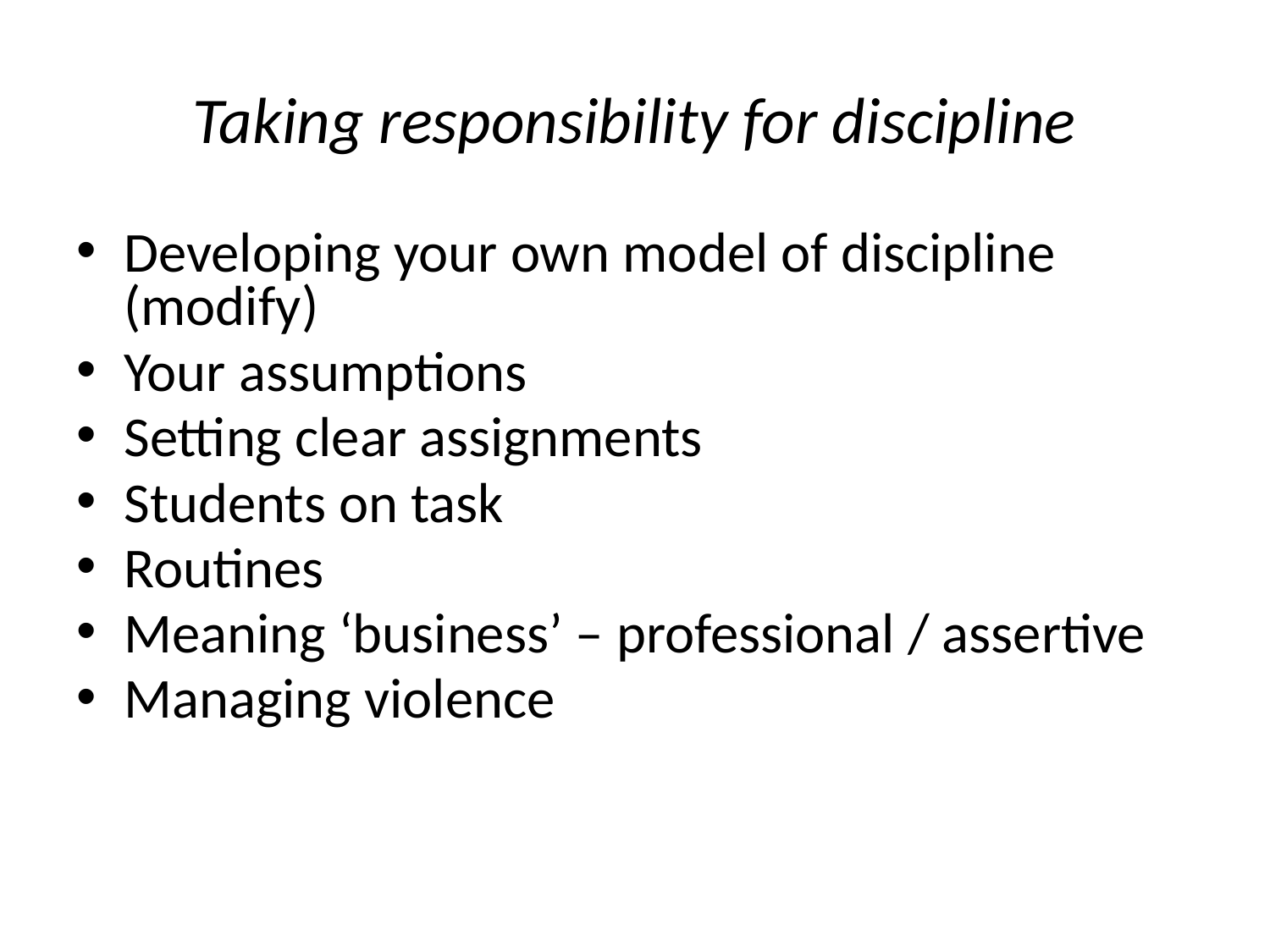

# Taking responsibility for discipline
Developing your own model of discipline (modify)
Your assumptions
Setting clear assignments
Students on task
Routines
Meaning ‘business’ – professional / assertive
Managing violence